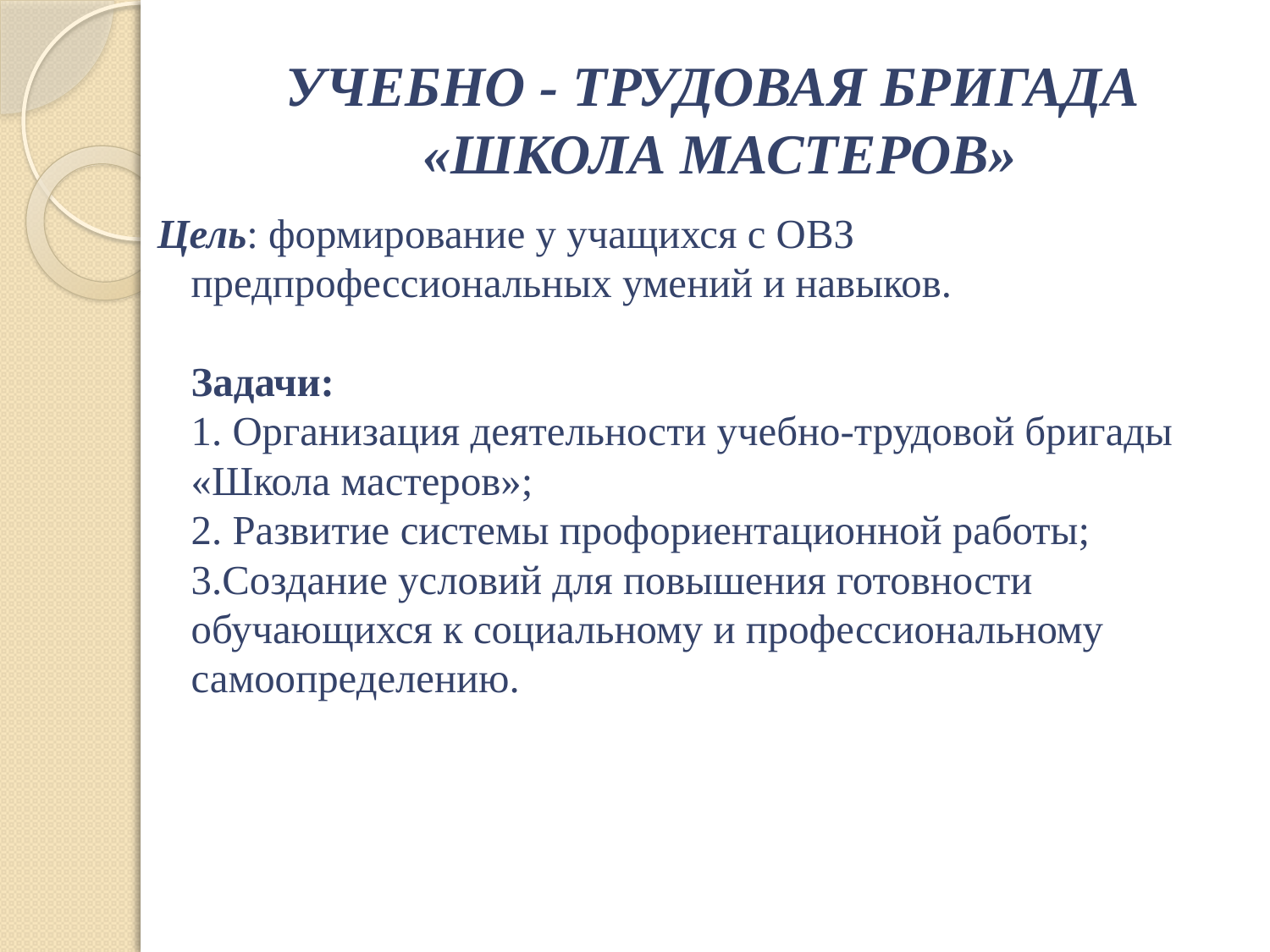

# Учебно - трудовая бригада «школа мастеров»
Цель: формирование у учащихся с ОВЗ предпрофессиональных умений и навыков.
Задачи:
1. Организация деятельности учебно-трудовой бригады «Школа мастеров»;
2. Развитие системы профориентационной работы;
3.Создание условий для повышения готовности обучающихся к социальному и профессиональному    самоопределению.